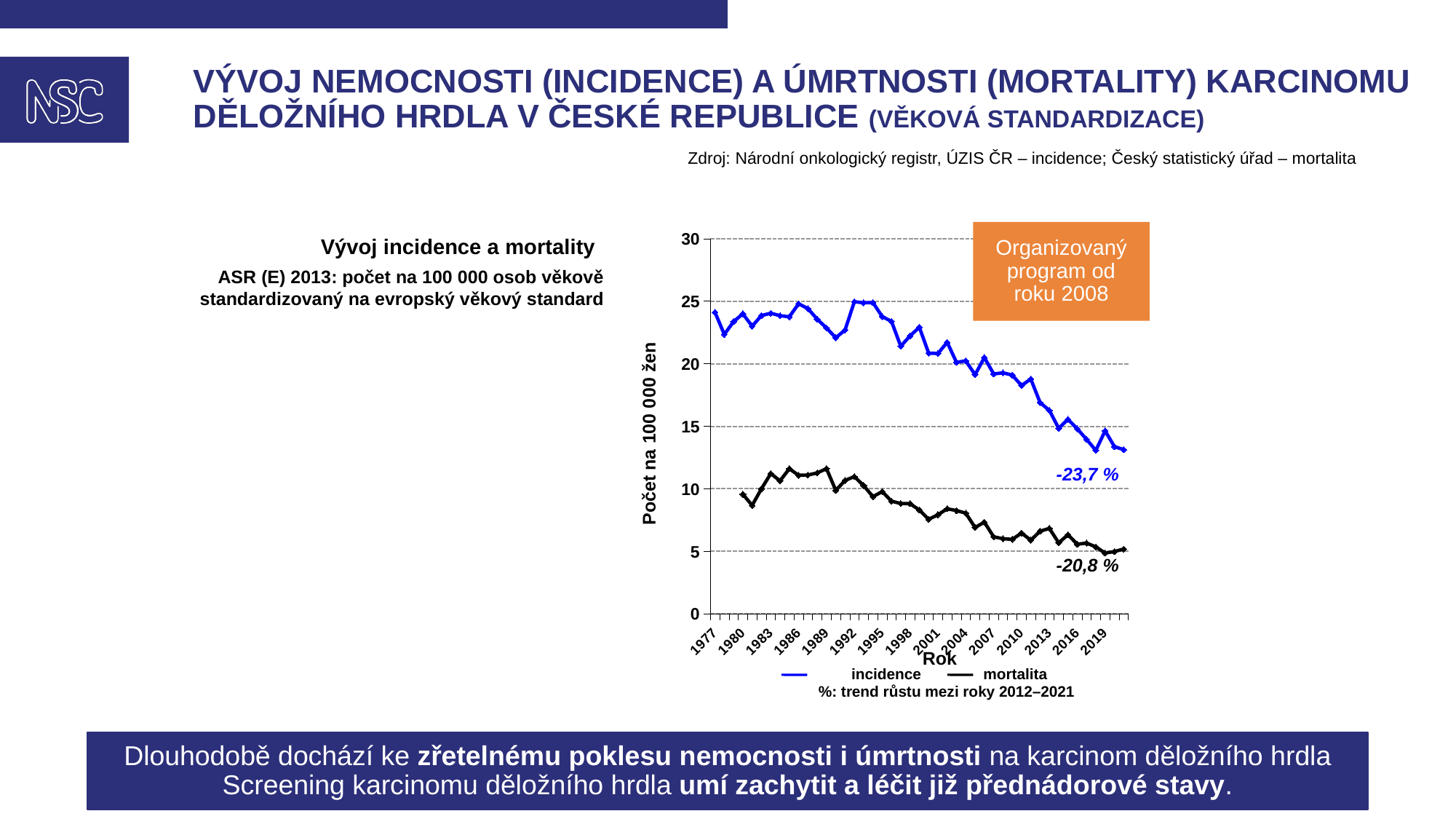

# Vývoj nemocnosti (incidence) a úmrtnosti (mortality) karcinomu děložního hrdla v České republice (věková standardizace)
Zdroj: Národní onkologický registr, ÚZIS ČR – incidence; Český statistický úřad – mortalita

### Chart

| Category | i | m |
|---|---|---|
| 1977 | 24.10432 | None |
| 1978 | 22.3377 | None |
| 1979 | 23.36758 | None |
| 1980 | 23.98576 | 9.55952 |
| 1981 | 22.99818 | 8.670796 |
| 1982 | 23.84849 | 9.996918 |
| 1983 | 24.03779 | 11.21211 |
| 1984 | 23.83686606 | 10.6325707 |
| 1985 | 23.74588 | 11.60334 |
| 1986 | 24.79097 | 11.07425 |
| 1987 | 24.40454 | 11.09757 |
| 1988 | 23.5573 | 11.26461 |
| 1989 | 22.84904 | 11.60632 |
| 1990 | 22.07519 | 9.869543 |
| 1991 | 22.69315 | 10.6633 |
| 1992 | 24.95208 | 10.96936 |
| 1993 | 24.8687 | 10.25688 |
| 1994 | 24.88076 | 9.364497 |
| 1995 | 23.76402 | 9.775761 |
| 1996 | 23.37916 | 9.009228 |
| 1997 | 21.39223 | 8.822121 |
| 1998 | 22.22093 | 8.810473 |
| 1999 | 22.913 | 8.302259 |
| 2000 | 20.84591 | 7.559921 |
| 2001 | 20.81122 | 7.921804 |
| 2002 | 21.70791 | 8.401461 |
| 2003 | 20.10488 | 8.255337 |
| 2004 | 20.22761 | 8.048696 |
| 2005 | 19.11887 | 6.903075 |
| 2006 | 20.49057 | 7.330367 |
| 2007 | 19.18054 | 6.159699 |
| 2008 | 19.26929 | 6.010619 |
| 2009 | 19.09021 | 5.955139 |
| 2010 | 18.25732 | 6.455358 |
| 2011 | 18.77105 | 5.896639 |
| 2012 | 16.891619 | 6.6070533 |
| 2013 | 16.267218 | 6.8347772 |
| 2014 | 14.838545 | 5.6747464 |
| 2015 | 15.551422 | 6.3235253 |
| 2016 | 14.791626 | 5.5637149 |
| 2017 | 13.954907 | 5.656885 |
| 2018 | 13.06261 | 5.3553975 |
| 2019 | 14.636188 | 4.8571748 |
| 2020 | 13.36847 | 4.980879 |
| 2021 | 13.12756 | 5.180241 |
Organizovaný program od roku 2008
Vývoj incidence a mortality
ASR (E) 2013: počet na 100 000 osob věkově standardizovaný na evropský věkový standard
Počet na 100 000 žen
-23,7 %
-20,8 %
Rok
incidence
mortalita

%: trend růstu mezi roky 2012–2021
Dlouhodobě dochází ke zřetelnému poklesu nemocnosti i úmrtnosti na karcinom děložního hrdla
Screening karcinomu děložního hrdla umí zachytit a léčit již přednádorové stavy.